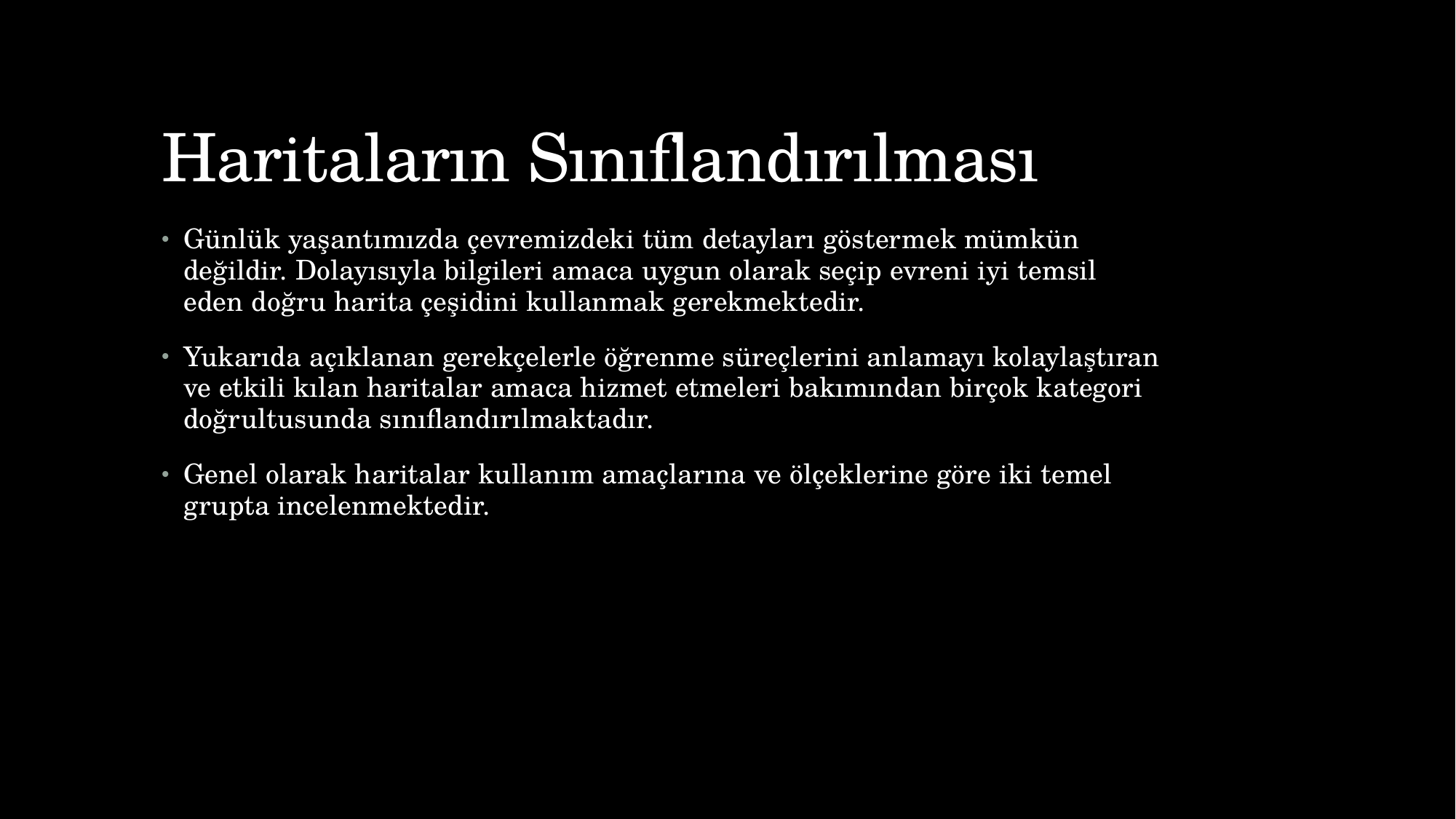

# Haritaların Sınıflandırılması
Günlük yaşantımızda çevremizdeki tüm detayları göstermek mümkün değildir. Dolayısıyla bilgileri amaca uygun olarak seçip evreni iyi temsil eden doğru harita çeşidini kullanmak gerekmektedir.
Yukarıda açıklanan gerekçelerle öğrenme süreçlerini anlamayı kolaylaştıran ve etkili kılan haritalar amaca hizmet etmeleri bakımından birçok kategori doğrultusunda sınıflandırılmaktadır.
Genel olarak haritalar kullanım amaçlarına ve ölçeklerine göre iki temel grupta incelenmektedir.